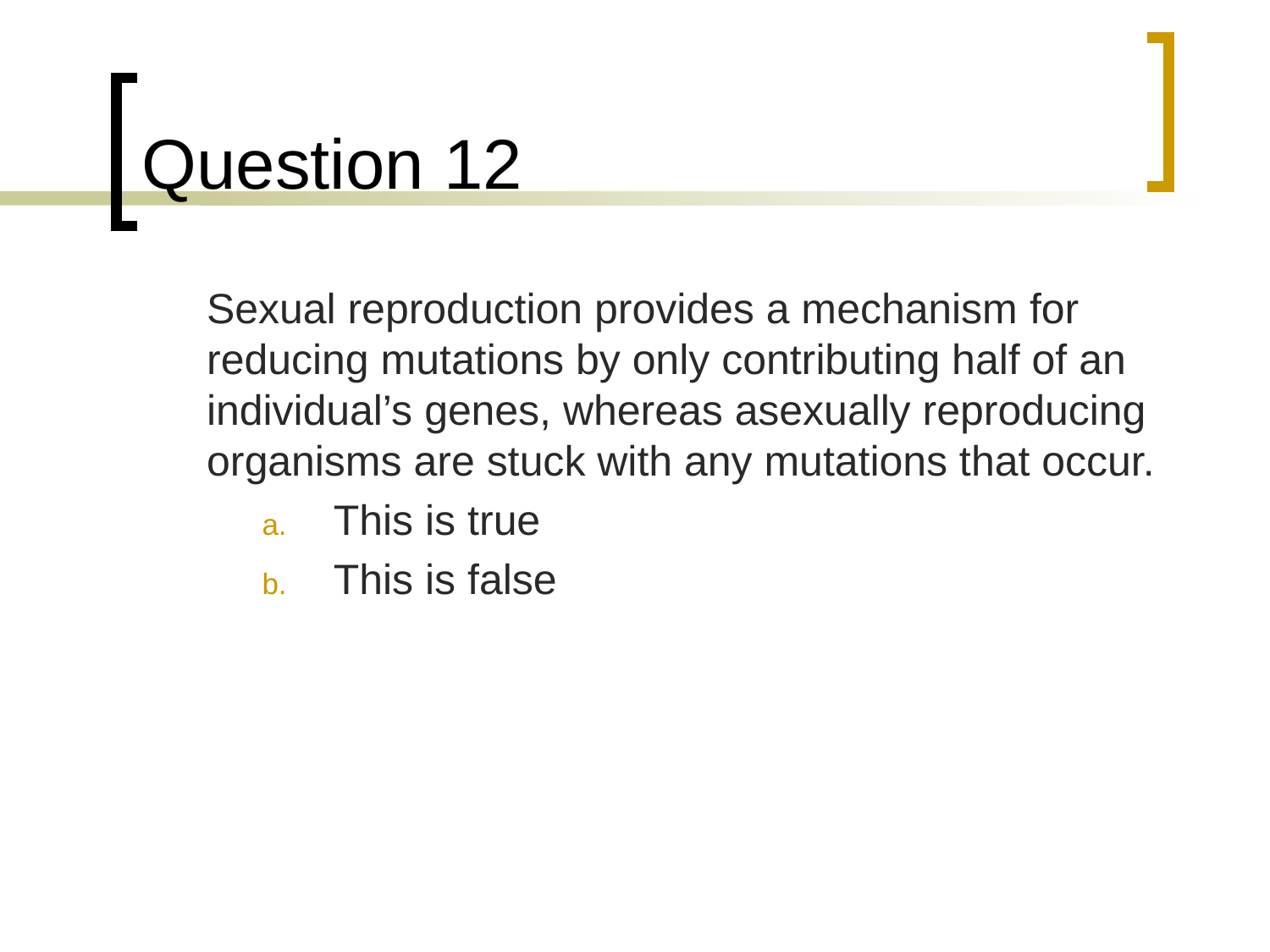

# Question 12
	Sexual reproduction provides a mechanism for reducing mutations by only contributing half of an individual’s genes, whereas asexually reproducing organisms are stuck with any mutations that occur.
This is true
This is false